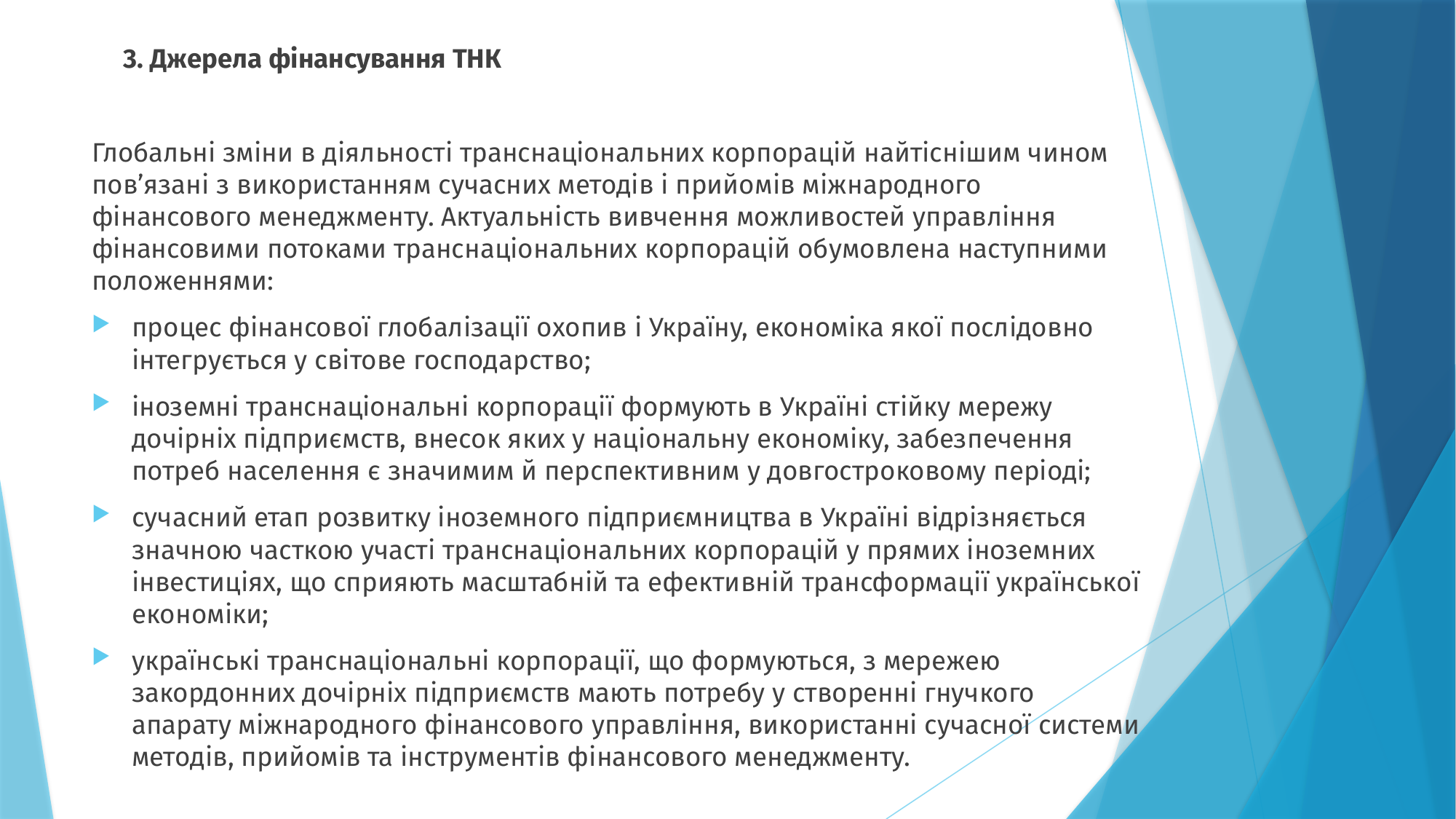

3. Джерела фінансування ТНК

Глобальні зміни в діяльності транснаціональних корпорацій найтіснішим чином пов’язані з використанням сучасних методів і прийомів міжнародного фінансового менеджменту. Актуальність вивчення можливостей управління фінансовими потоками транснаціональних корпорацій обумовлена наступними положеннями:
процес фінансової глобалізації охопив і Україну, економіка якої послідовно інтегрується у світове господарство;
іноземні транснаціональні корпорації формують в Україні стійку мережу дочірніх підприємств, внесок яких у національну економіку, забезпечення потреб населення є значимим й перспективним у довгостроковому періоді;
сучасний етап розвитку іноземного підприємництва в Україні відрізняється значною часткою участі транснаціональних корпорацій у прямих іноземних інвестиціях, що сприяють масштабній та ефективній трансформації української економіки;
українські транснаціональні корпорації, що формуються, з мережею закордонних дочірніх підприємств мають потребу у створенні гнучкого апарату міжнародного фінансового управління, використанні сучасної системи методів, прийомів та інструментів фінансового менеджменту.